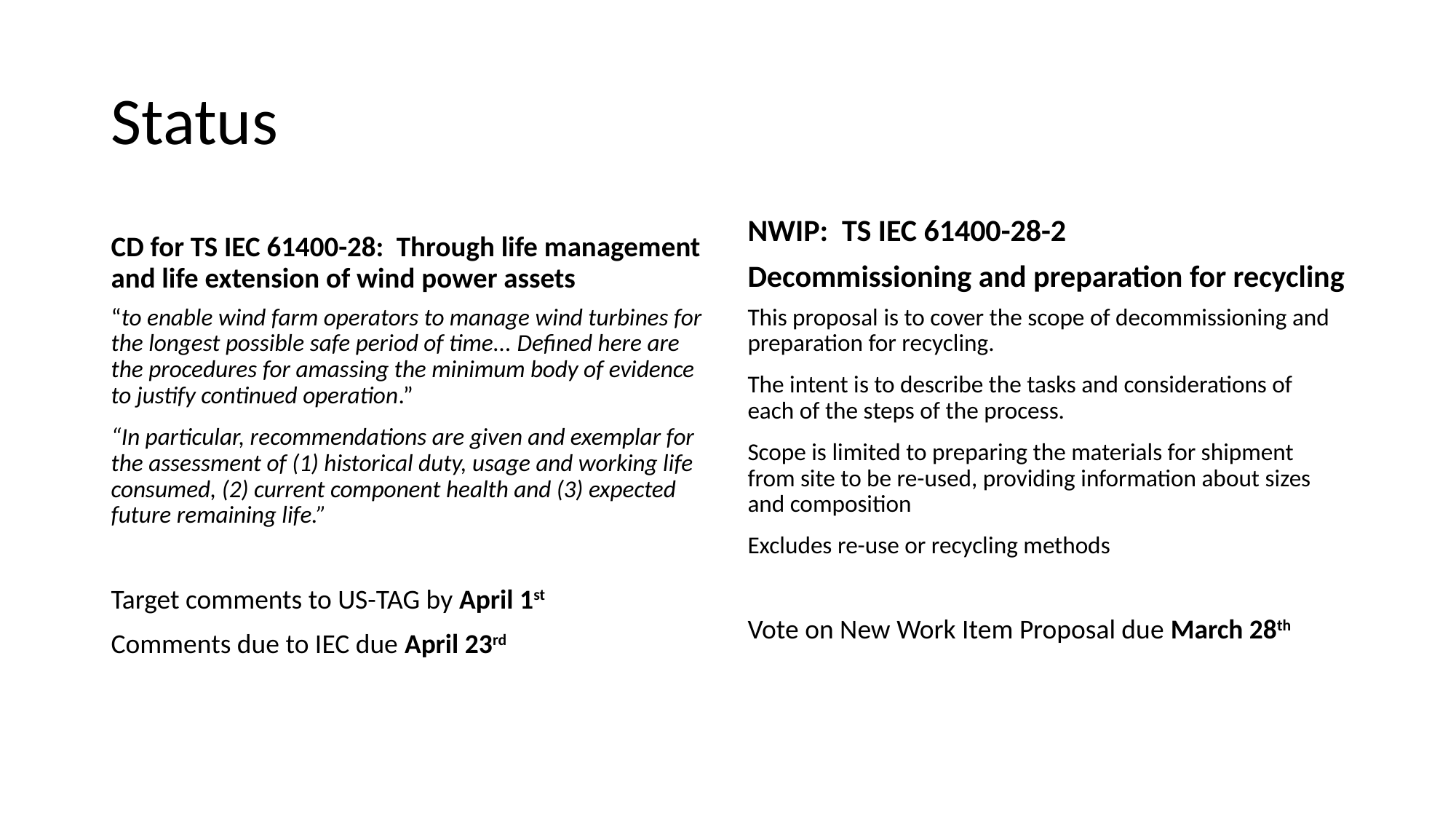

# Status
CD for TS IEC 61400-28:  Through life management and life extension of wind power assets
NWIP:  TS IEC 61400-28-2
Decommissioning and preparation for recycling
“to enable wind farm operators to manage wind turbines for the longest possible safe period of time... Defined here are the procedures for amassing the minimum body of evidence to justify continued operation.”
“In particular, recommendations are given and exemplar for the assessment of (1) historical duty, usage and working life consumed, (2) current component health and (3) expected future remaining life.”

Target comments to US-TAG by April 1st
Comments due to IEC due April 23rd

This proposal is to cover the scope of decommissioning and preparation for recycling.
The intent is to describe the tasks and considerations of each of the steps of the process.
Scope is limited to preparing the materials for shipment from site to be re-used, providing information about sizes and composition
Excludes re-use or recycling methods

Vote on New Work Item Proposal due March 28th